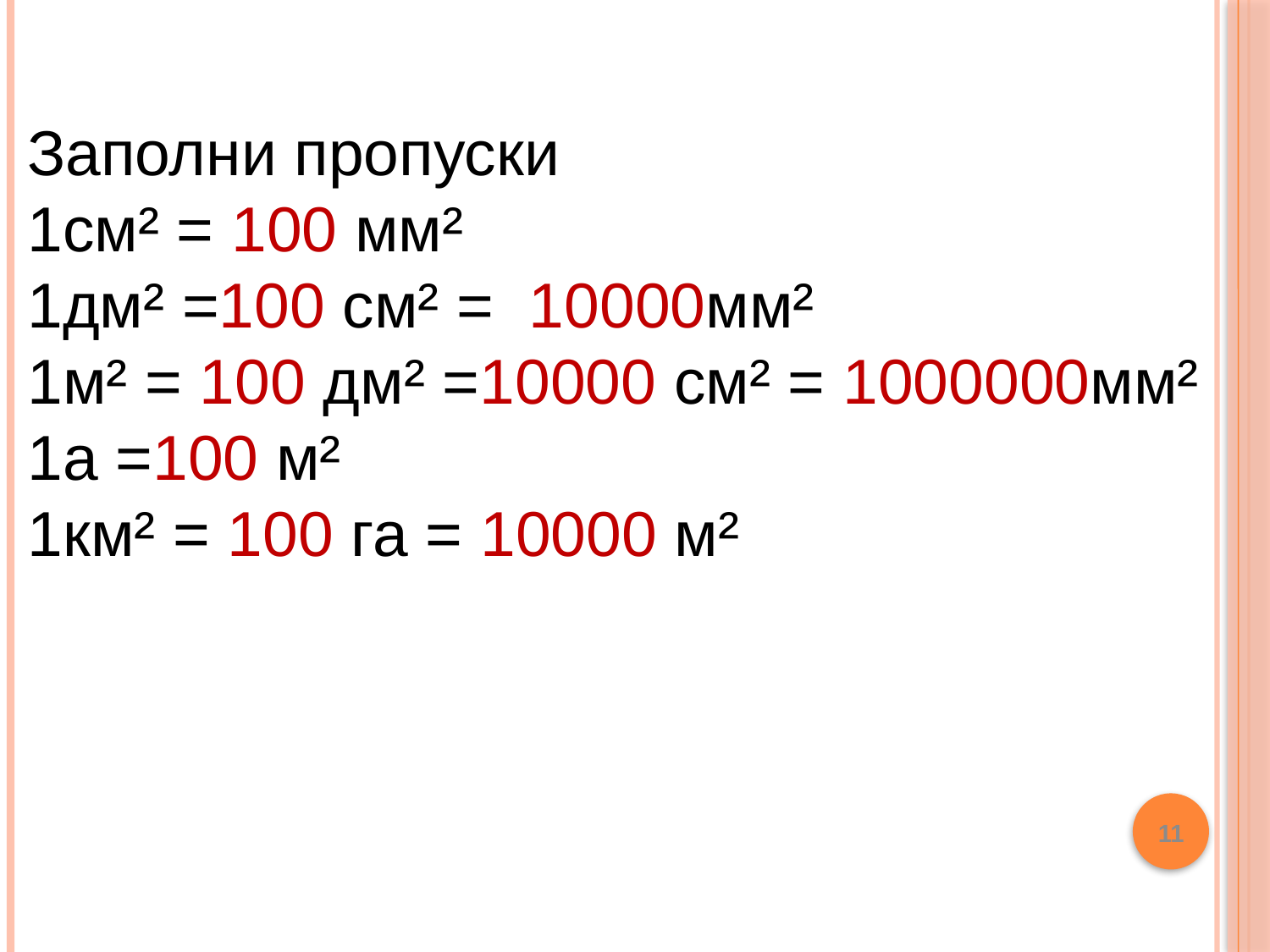

Заполни пропуски
1см² = 100 мм²
1дм² =100 см² =  10000мм²
1м² = 100 дм² =10000 см² = 1000000мм²
1а =100 м²
1км² = 100 га = 10000 м²
11